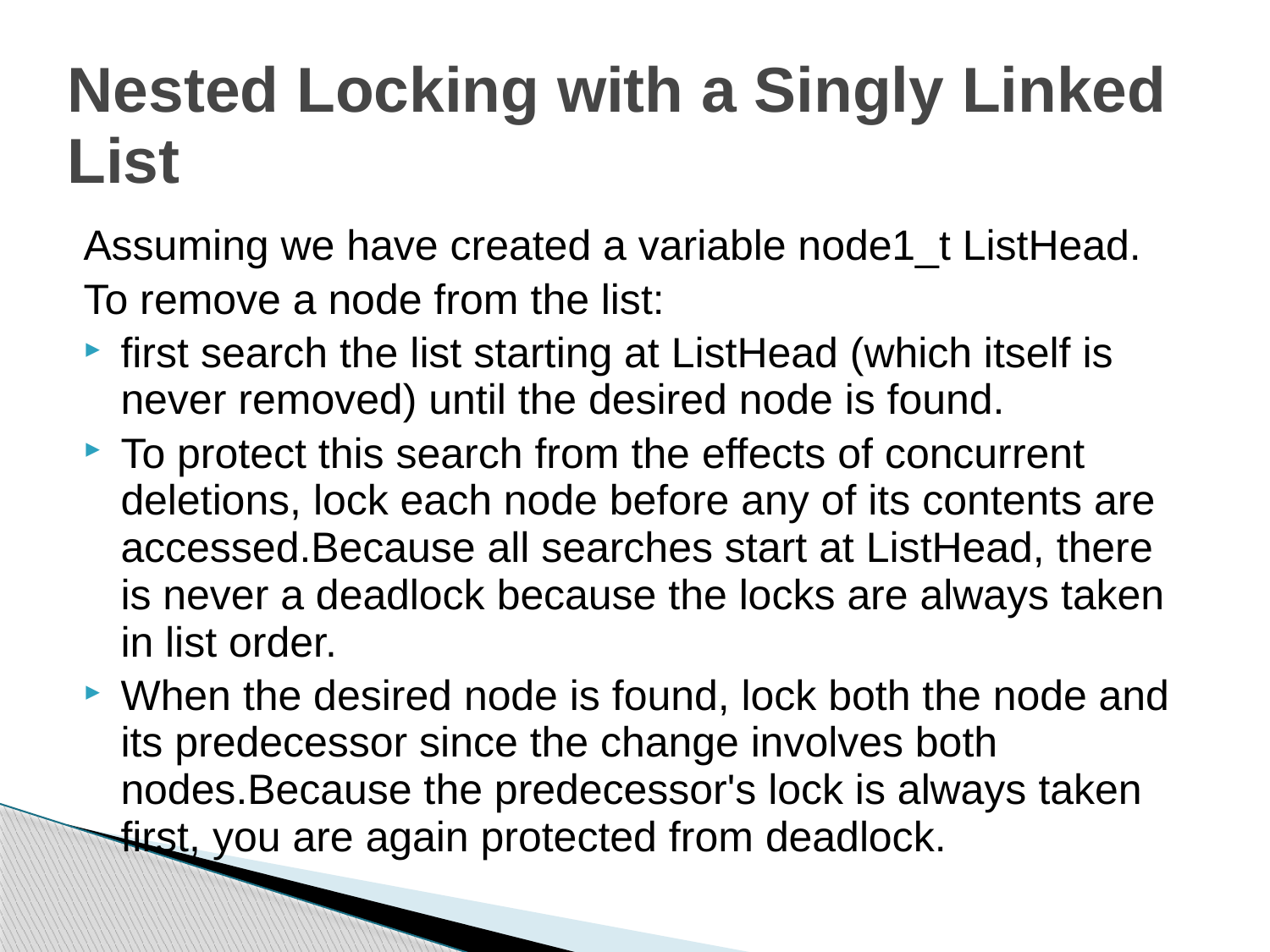

Nested Locking with a Singly Linked List
Assuming we have created a variable node1_t ListHead.
To remove a node from the list:
first search the list starting at ListHead (which itself is never removed) until the desired node is found.
To protect this search from the effects of concurrent deletions, lock each node before any of its contents are accessed.Because all searches start at ListHead, there is never a deadlock because the locks are always taken in list order.
When the desired node is found, lock both the node and its predecessor since the change involves both nodes.Because the predecessor's lock is always taken first, you are again protected from deadlock.